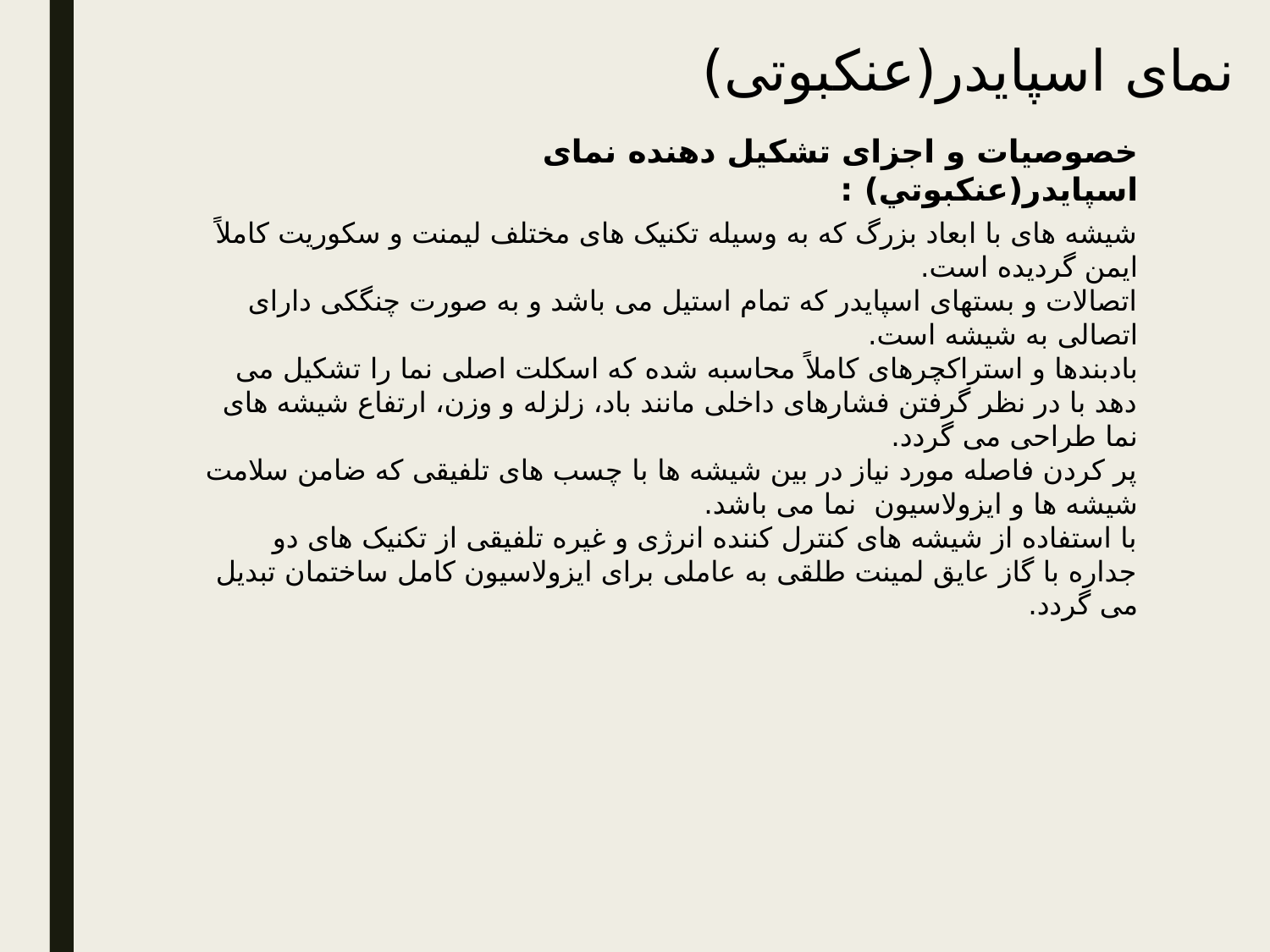

نمای اسپایدر(عنکبوتی)
خصوصیات و اجزای تشکیل دهنده نمای اسپایدر(عنكبوتي) :

شیشه های با ابعاد بزرگ که به وسیله تکنیک های مختلف لیمنت و سکوریت کاملاً ایمن گردیده است.
اتصالات و بستهای اسپایدر که تمام استیل می باشد و به صورت چنگکی دارای اتصالی به شیشه است.
بادبندها و استراکچرهای کاملاً محاسبه شده که اسکلت اصلی نما را تشکیل می دهد با در نظر گرفتن فشارهای داخلی مانند باد، زلزله و وزن، ارتفاع شیشه های نما طراحی می گردد.
پر کردن فاصله مورد نیاز در بین شیشه ها با چسب های تلفیقی که ضامن سلامت شیشه ها و ایزولاسیون  نما می باشد.
با استفاده از شیشه های کنترل کننده انرژی و غیره تلفیقی از تکنیک های دو جداره با گاز عایق لمینت طلقی به عاملی برای ایزولاسیون کامل ساختمان تبدیل می گردد.